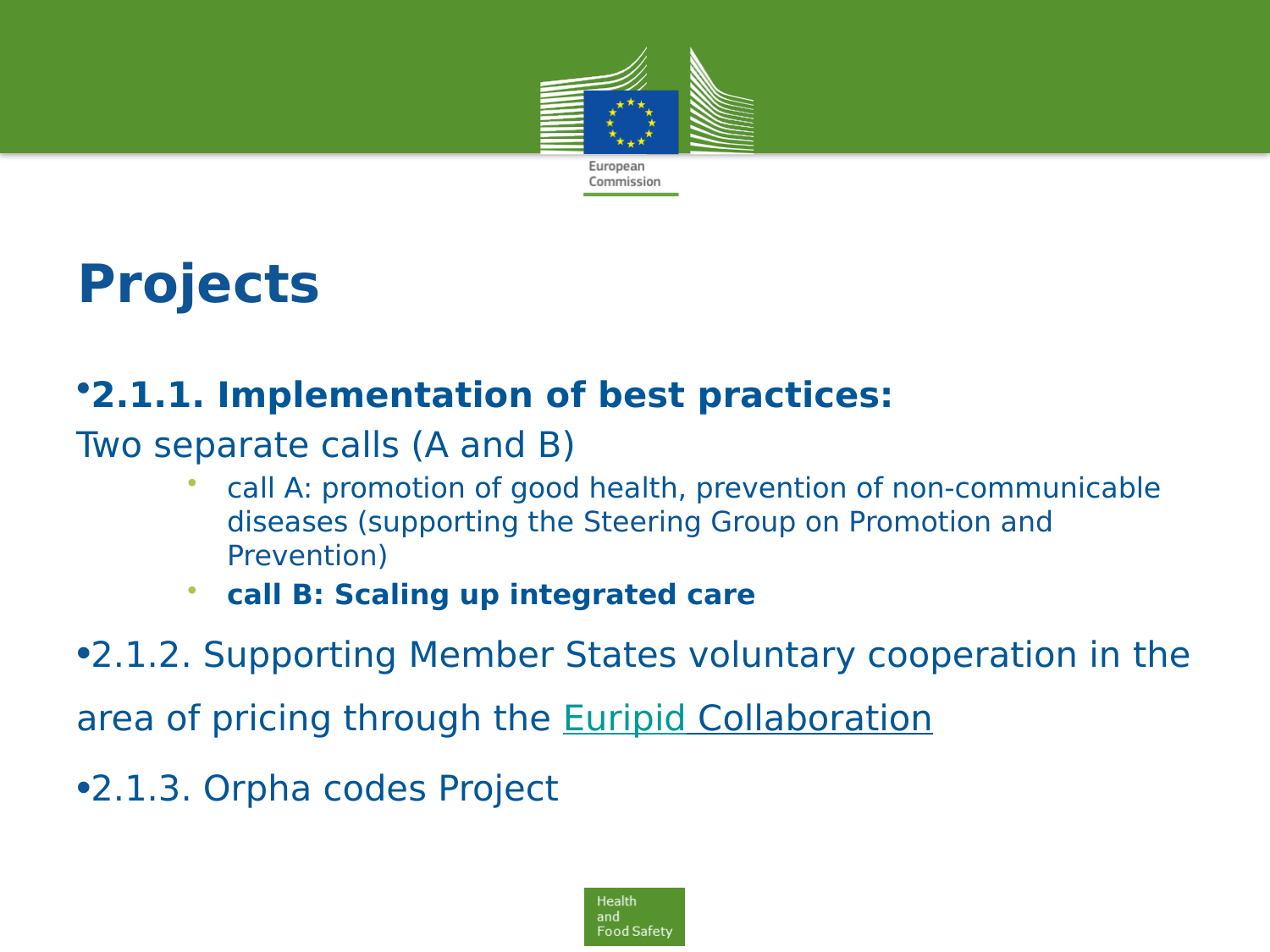

# Projects
2.1.1. Implementation of best practices:
Two separate calls (A and B)
call A: promotion of good health, prevention of non-communicable diseases (supporting the Steering Group on Promotion and Prevention)
call B: Scaling up integrated care
2.1.2. Supporting Member States voluntary cooperation in the area of pricing through the Euripid Collaboration
2.1.3. Orpha codes Project